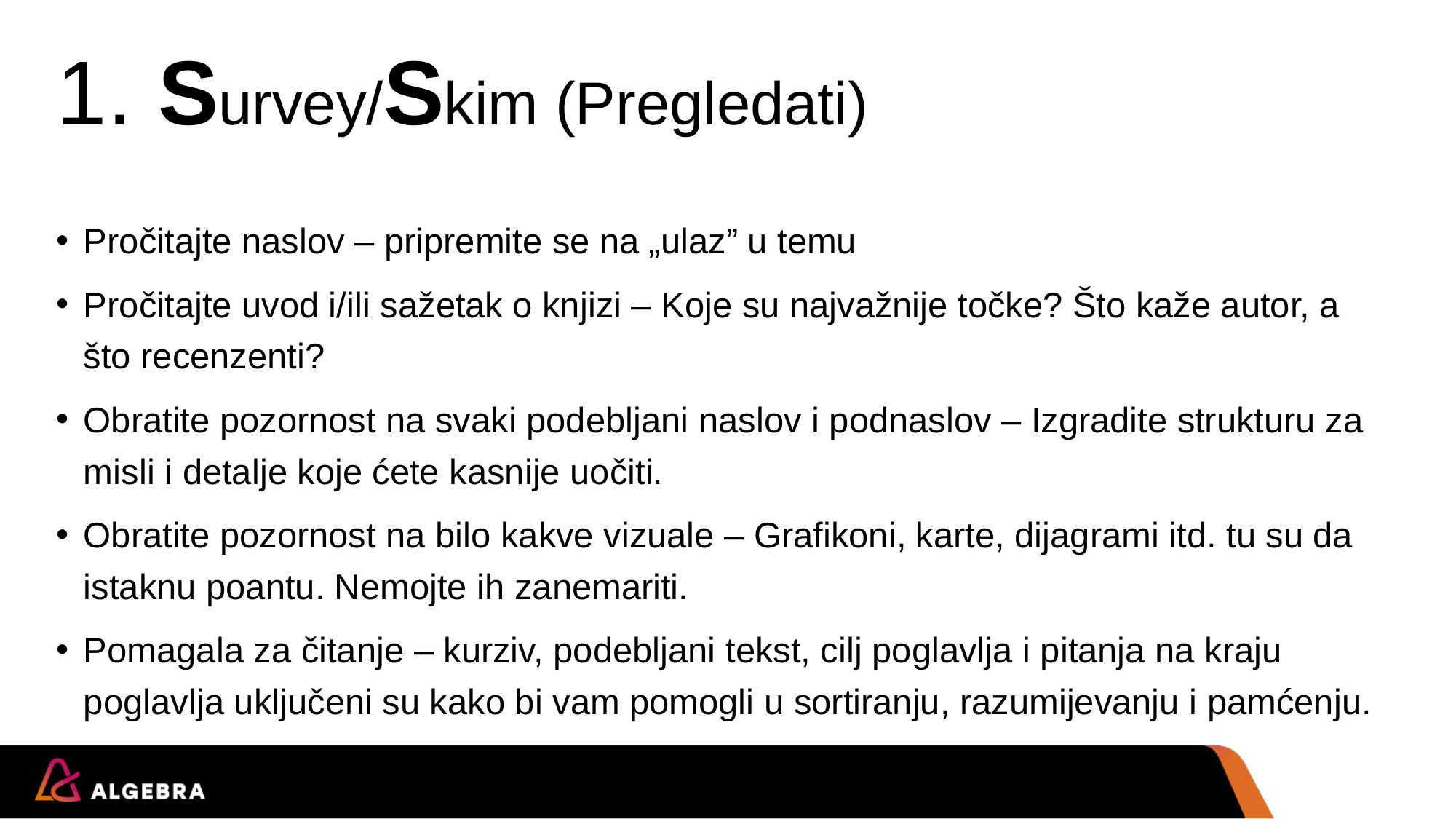

# 1. Survey/Skim (Pregledati)
Pročitajte naslov – pripremite se na „ulaz” u temu
Pročitajte uvod i/ili sažetak o knjizi – Koje su najvažnije točke? Što kaže autor, a što recenzenti?
Obratite pozornost na svaki podebljani naslov i podnaslov – Izgradite strukturu za misli i detalje koje ćete kasnije uočiti.
Obratite pozornost na bilo kakve vizuale – Grafikoni, karte, dijagrami itd. tu su da istaknu poantu. Nemojte ih zanemariti.
Pomagala za čitanje – kurziv, podebljani tekst, cilj poglavlja i pitanja na kraju poglavlja uključeni su kako bi vam pomogli u sortiranju, razumijevanju i pamćenju.